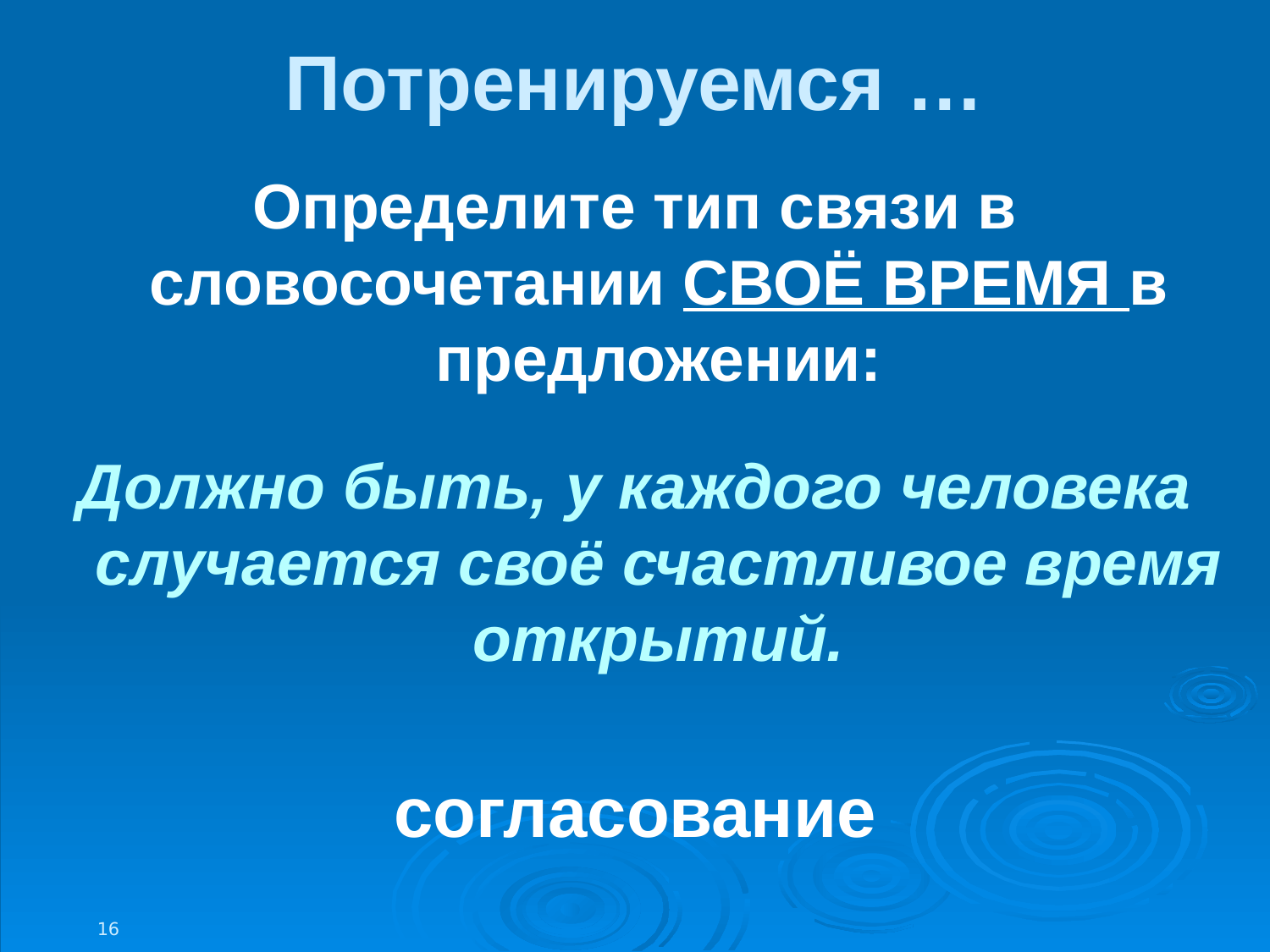

Потренируемся …
Определите тип связи в словосочетании СВОЁ ВРЕМЯ в предложении:

Должно быть, у каждого человека случается своё счастливое время открытий.

согласование

16